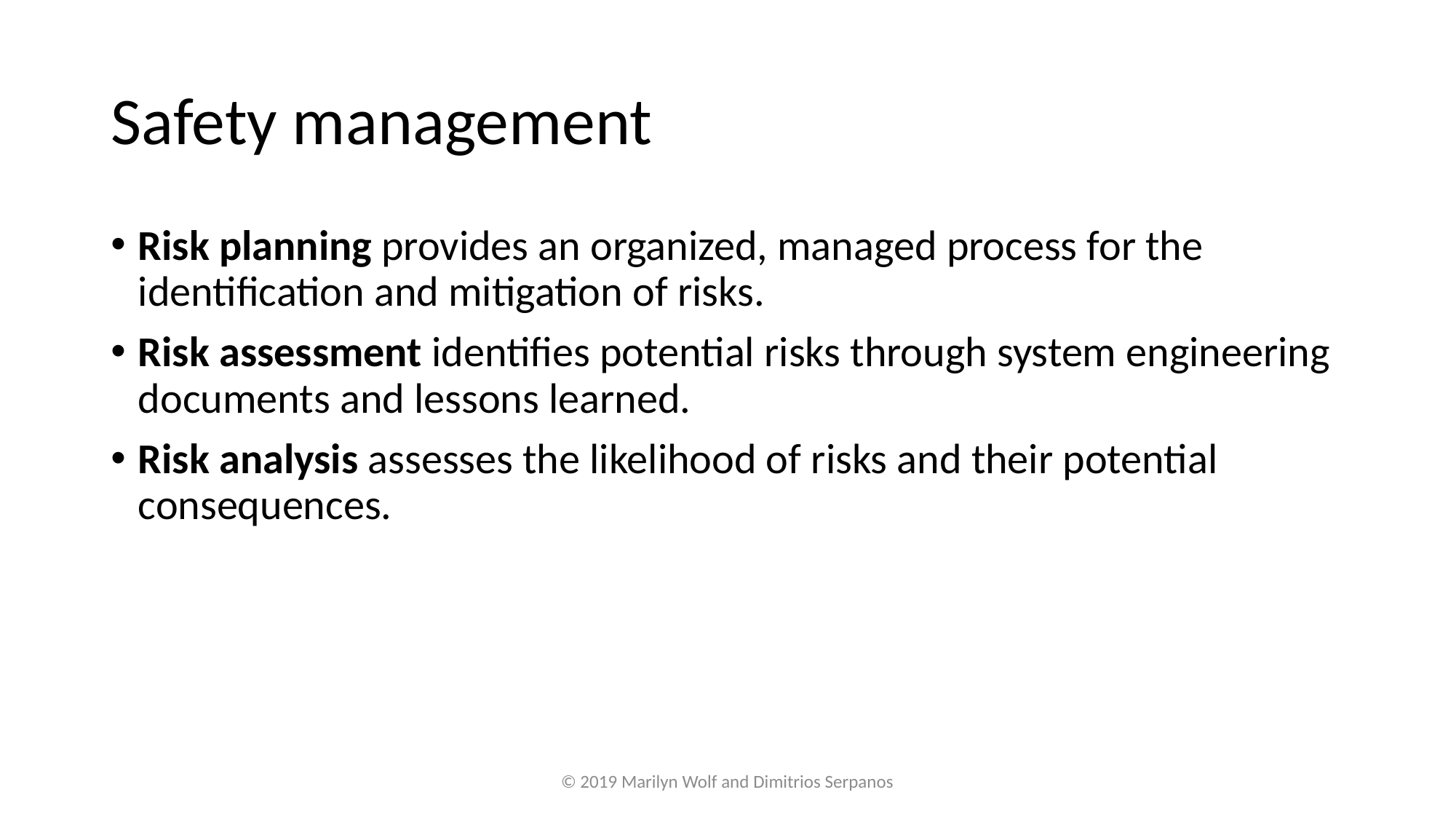

# Safety management
Risk planning provides an organized, managed process for the identification and mitigation of risks.
Risk assessment identifies potential risks through system engineering documents and lessons learned.
Risk analysis assesses the likelihood of risks and their potential consequences.

© 2019 Marilyn Wolf and Dimitrios Serpanos